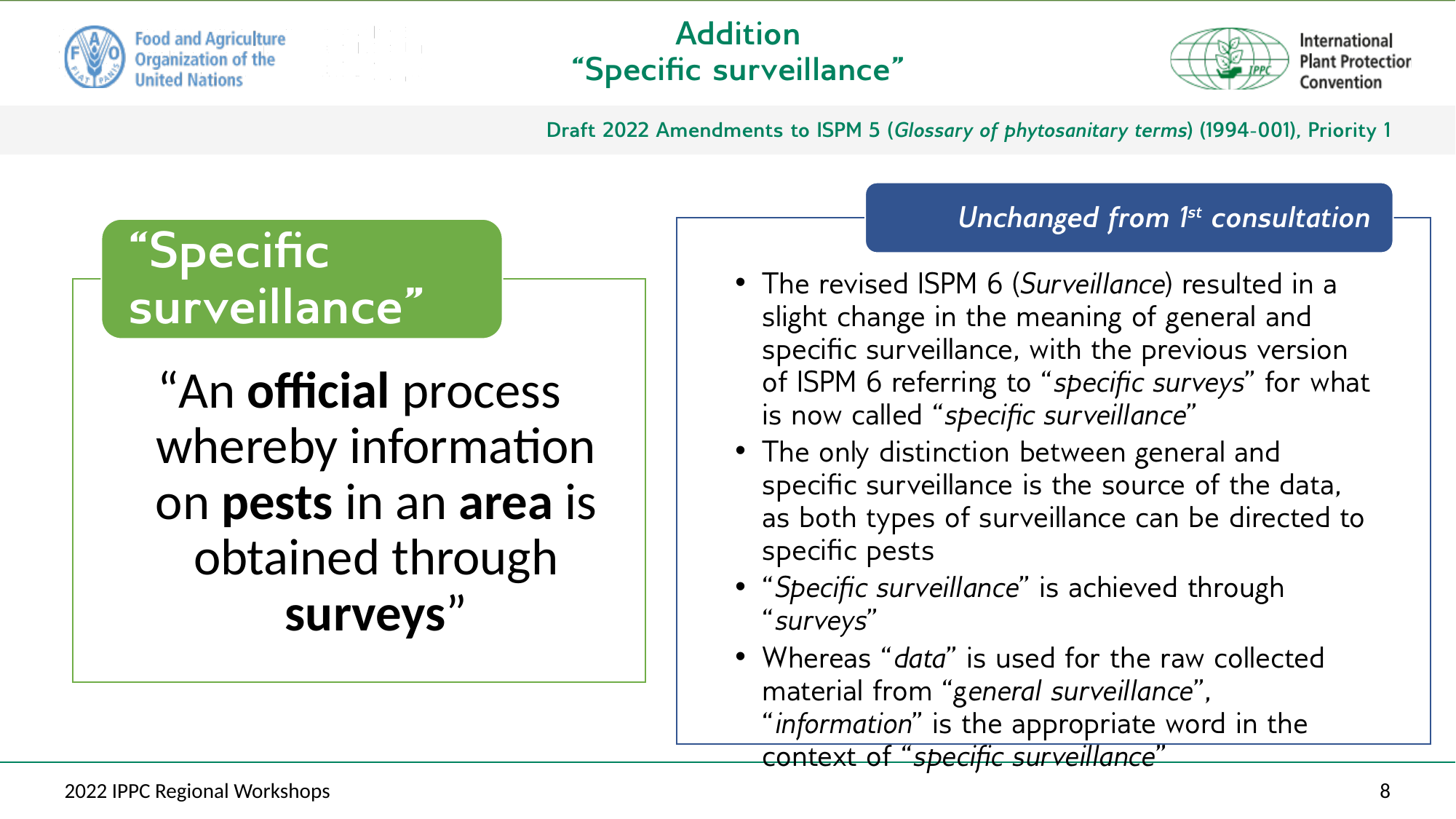

# Addition “Specific surveillance”
The revised ISPM 6 (Surveillance) resulted in a slight change in the meaning of general and specific surveillance, with the previous version of ISPM 6 referring to “specific surveys” for what is now called “specific surveillance”
The only distinction between general and specific surveillance is the source of the data, as both types of surveillance can be directed to specific pests
“Specific surveillance” is achieved through “surveys”
Whereas “data” is used for the raw collected material from “general surveillance”, “information” is the appropriate word in the context of “specific surveillance”
 Unchanged from 1st consultation
“An official process whereby information on pests in an area is obtained through surveys”
“Specific surveillance”